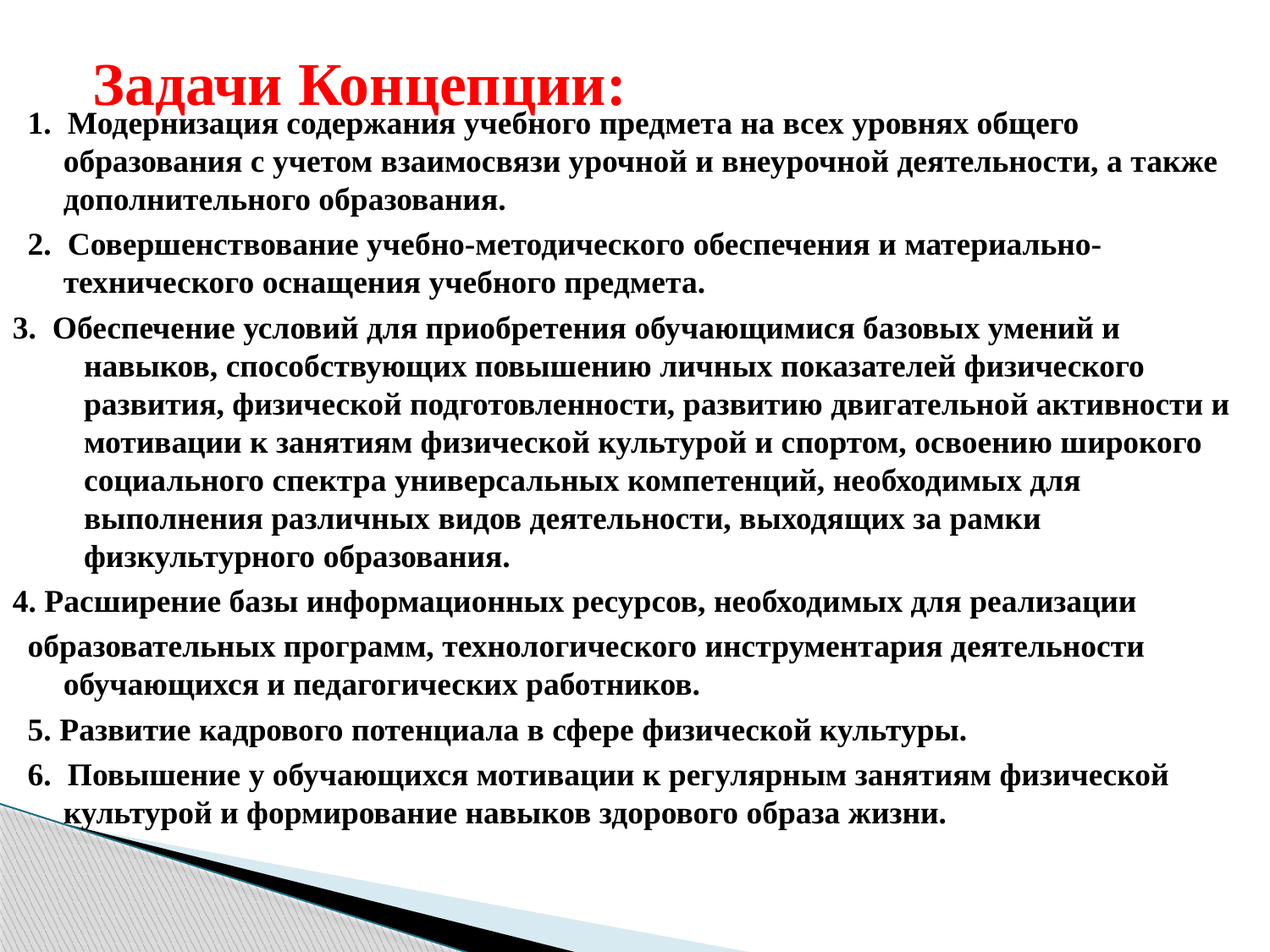

# Задачи Концепции:
1.  Модернизация содержания учебного предмета на всех уровнях общего образования с учетом взаимосвязи урочной и внеурочной деятельности, а также дополнительного образования.
2.  Совершенствование учебно-методического обеспечения и материально-технического оснащения учебного предмета.
3.  Обеспечение условий для приобретения обучающимися базовых умений и навыков, способствующих повышению личных показателей физического развития, физической подготовленности, развитию двигательной активности и мотивации к занятиям физической культурой и спортом, освоению широкого социального спектра универсальных компетенций, необходимых для выполнения различных видов деятельности, выходящих за рамки физкультурного образования.
4. Расширение базы информационных ресурсов, необходимых для реализации
образовательных программ, технологического инструментария деятельности обучающихся и педагогических работников.
5. Развитие кадрового потенциала в сфере физической культуры.
6.  Повышение у обучающихся мотивации к регулярным занятиям физической культурой и формирование навыков здорового образа жизни.